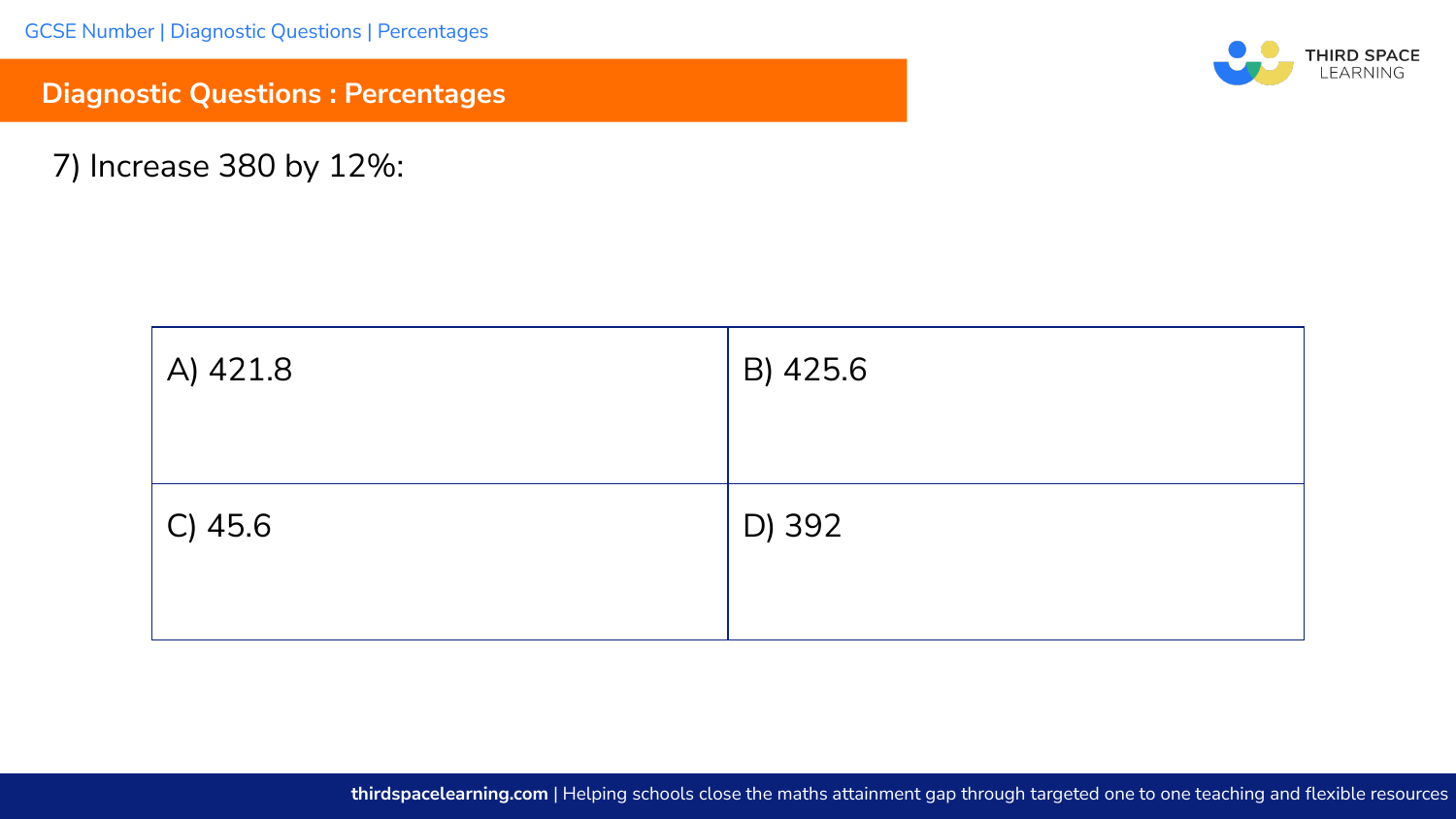

Diagnostic Questions : Percentages
| 7) Increase 380 by 12%: |
| --- |
| A) 421.8 | B) 425.6 |
| --- | --- |
| C) 45.6 | D) 392 |